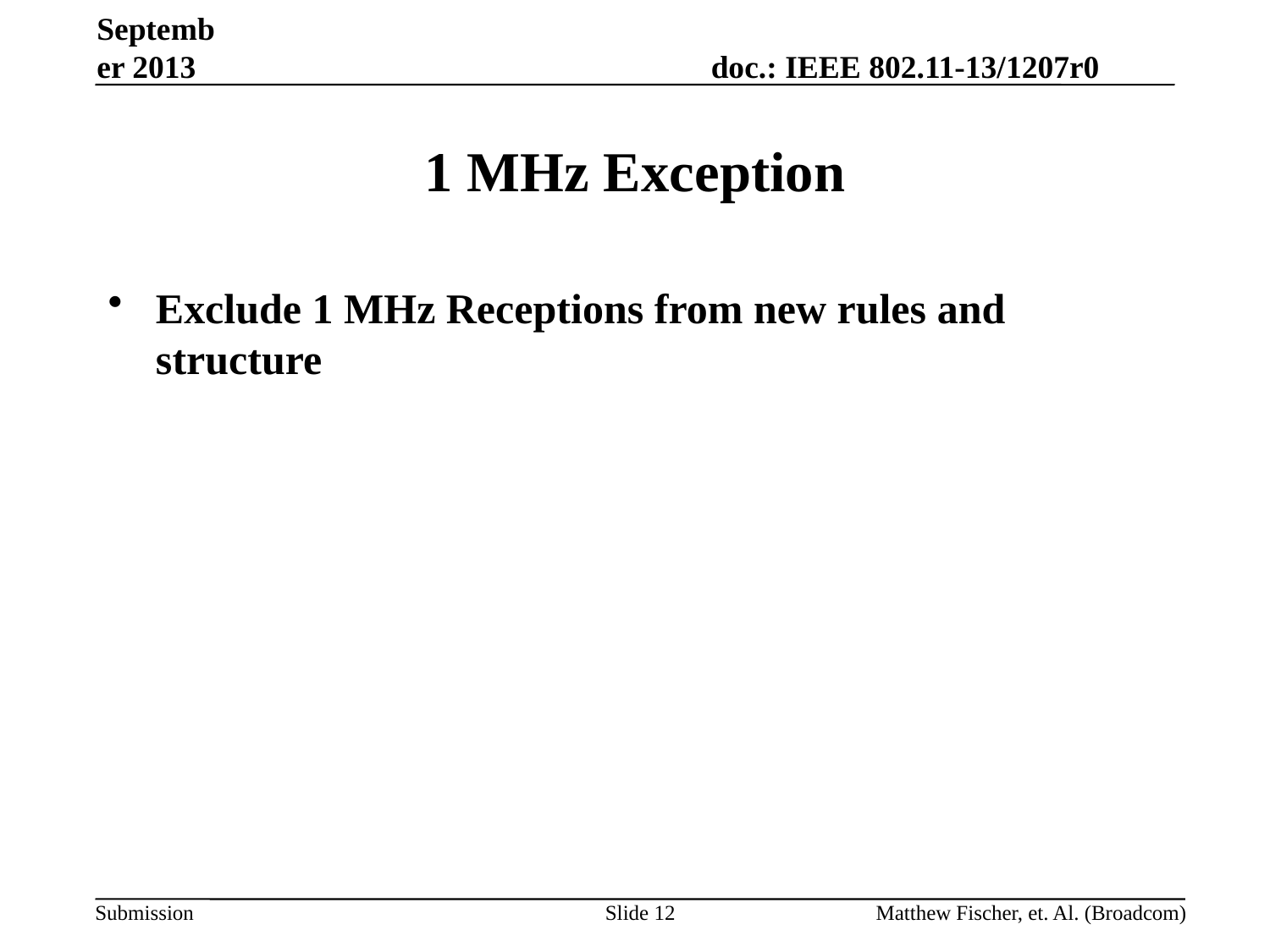

September 2013
# 1 MHz Exception
Exclude 1 MHz Receptions from new rules and structure
Slide 12
Matthew Fischer, et. Al. (Broadcom)